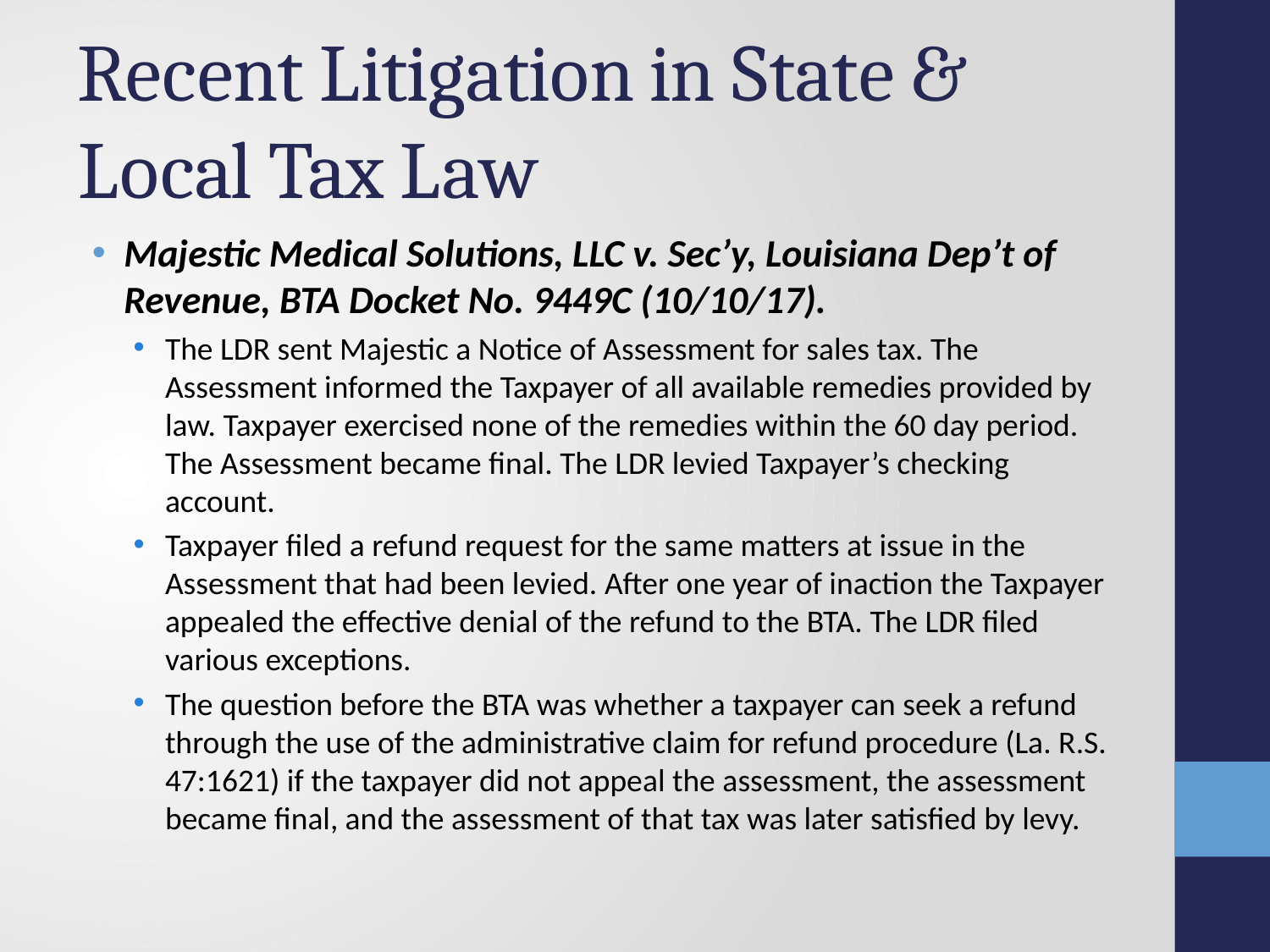

# Recent Litigation in State & Local Tax Law
Majestic Medical Solutions, LLC v. Sec’y, Louisiana Dep’t of Revenue, BTA Docket No. 9449C (10/10/17).
The LDR sent Majestic a Notice of Assessment for sales tax. The Assessment informed the Taxpayer of all available remedies provided by law. Taxpayer exercised none of the remedies within the 60 day period. The Assessment became final. The LDR levied Taxpayer’s checking account.
Taxpayer filed a refund request for the same matters at issue in the Assessment that had been levied. After one year of inaction the Taxpayer appealed the effective denial of the refund to the BTA. The LDR filed various exceptions.
The question before the BTA was whether a taxpayer can seek a refund through the use of the administrative claim for refund procedure (La. R.S. 47:1621) if the taxpayer did not appeal the assessment, the assessment became final, and the assessment of that tax was later satisfied by levy.